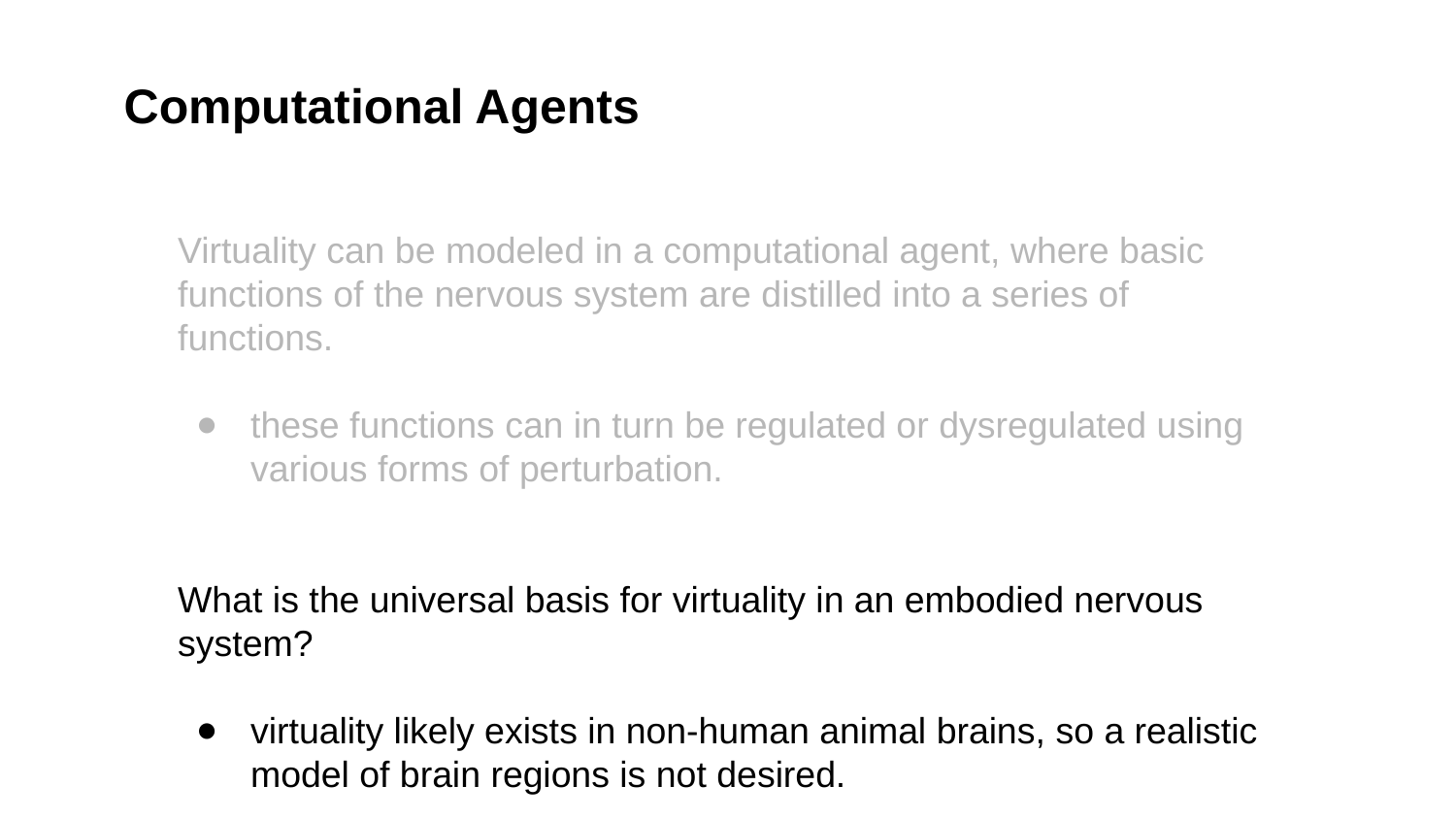

Computational Agents

Virtuality can be modeled in a computational agent, where basic functions of the nervous system are distilled into a series of functions.

these functions can in turn be regulated or dysregulated using various forms of perturbation.

What is the universal basis for virtuality in an embodied nervous system?

virtuality likely exists in non-human animal brains, so a realistic model of brain regions is not desired.